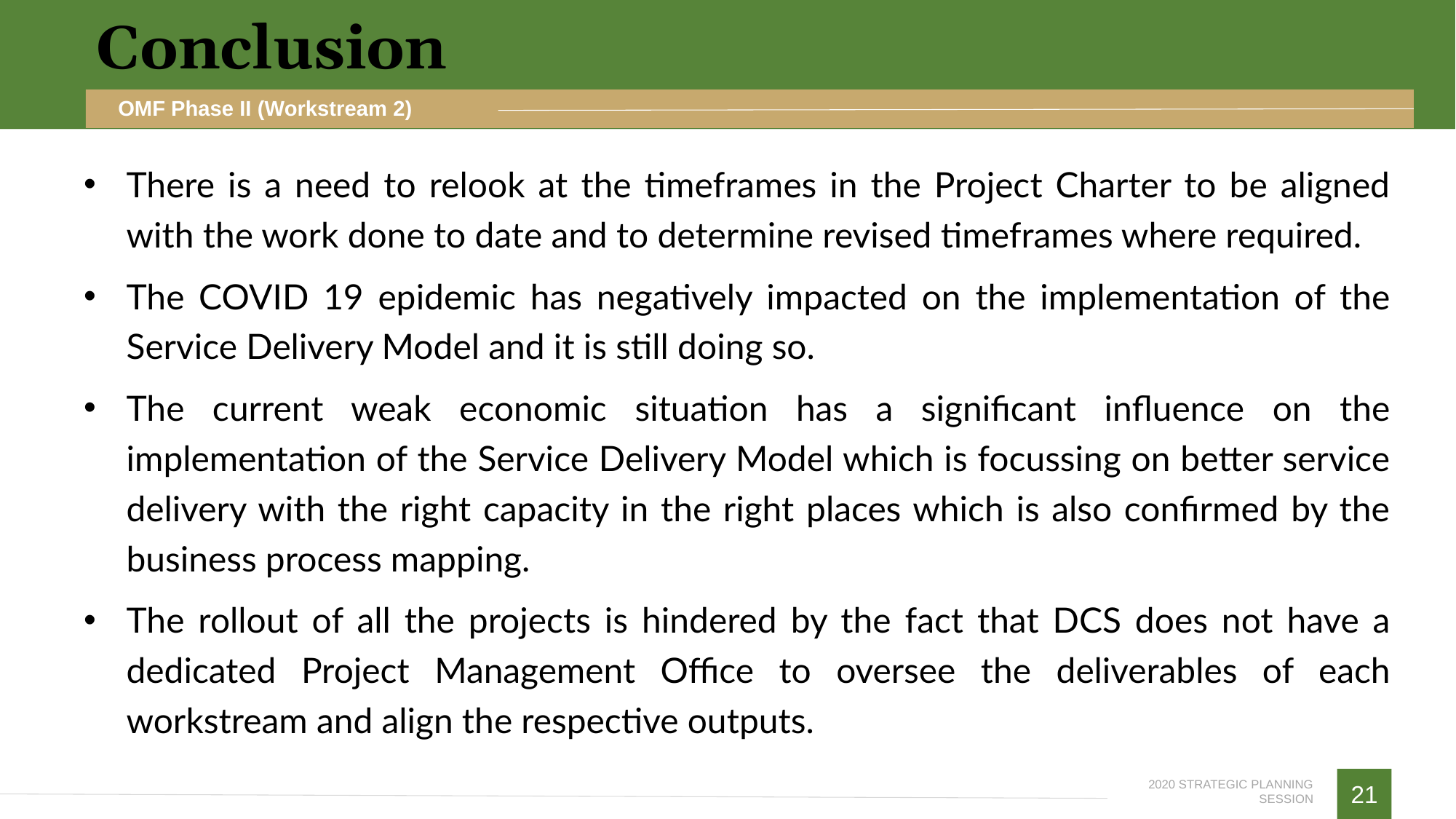

Conclusion

OMF Phase II (Workstream 2)
There is a need to relook at the timeframes in the Project Charter to be aligned with the work done to date and to determine revised timeframes where required.
The COVID 19 epidemic has negatively impacted on the implementation of the Service Delivery Model and it is still doing so.
The current weak economic situation has a significant influence on the implementation of the Service Delivery Model which is focussing on better service delivery with the right capacity in the right places which is also confirmed by the business process mapping.
The rollout of all the projects is hindered by the fact that DCS does not have a dedicated Project Management Office to oversee the deliverables of each workstream and align the respective outputs.